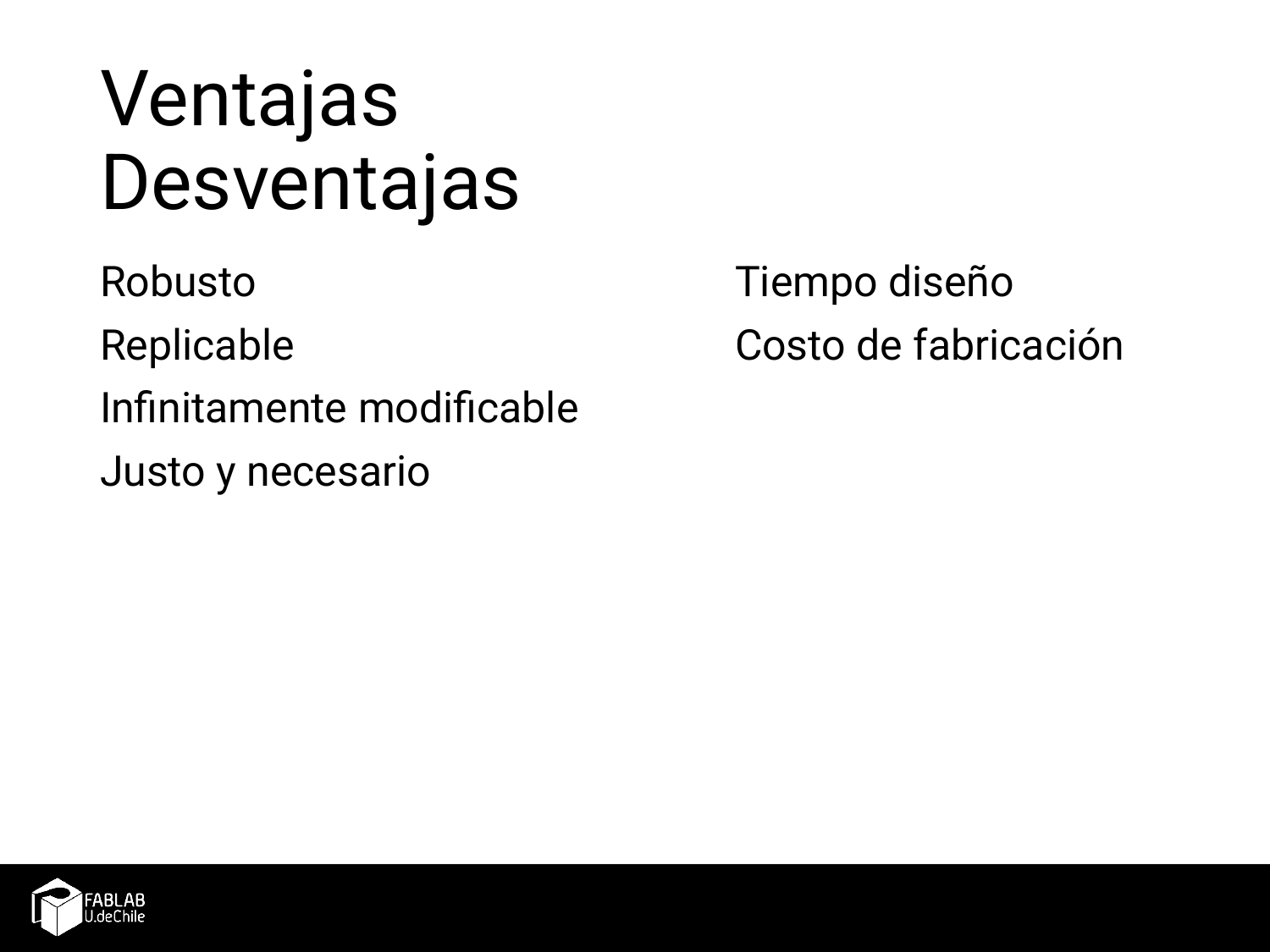

# Ventajas				 		Desventajas
Robusto
Replicable
Infinitamente modificable
Justo y necesario

Tiempo diseño
Costo de fabricación